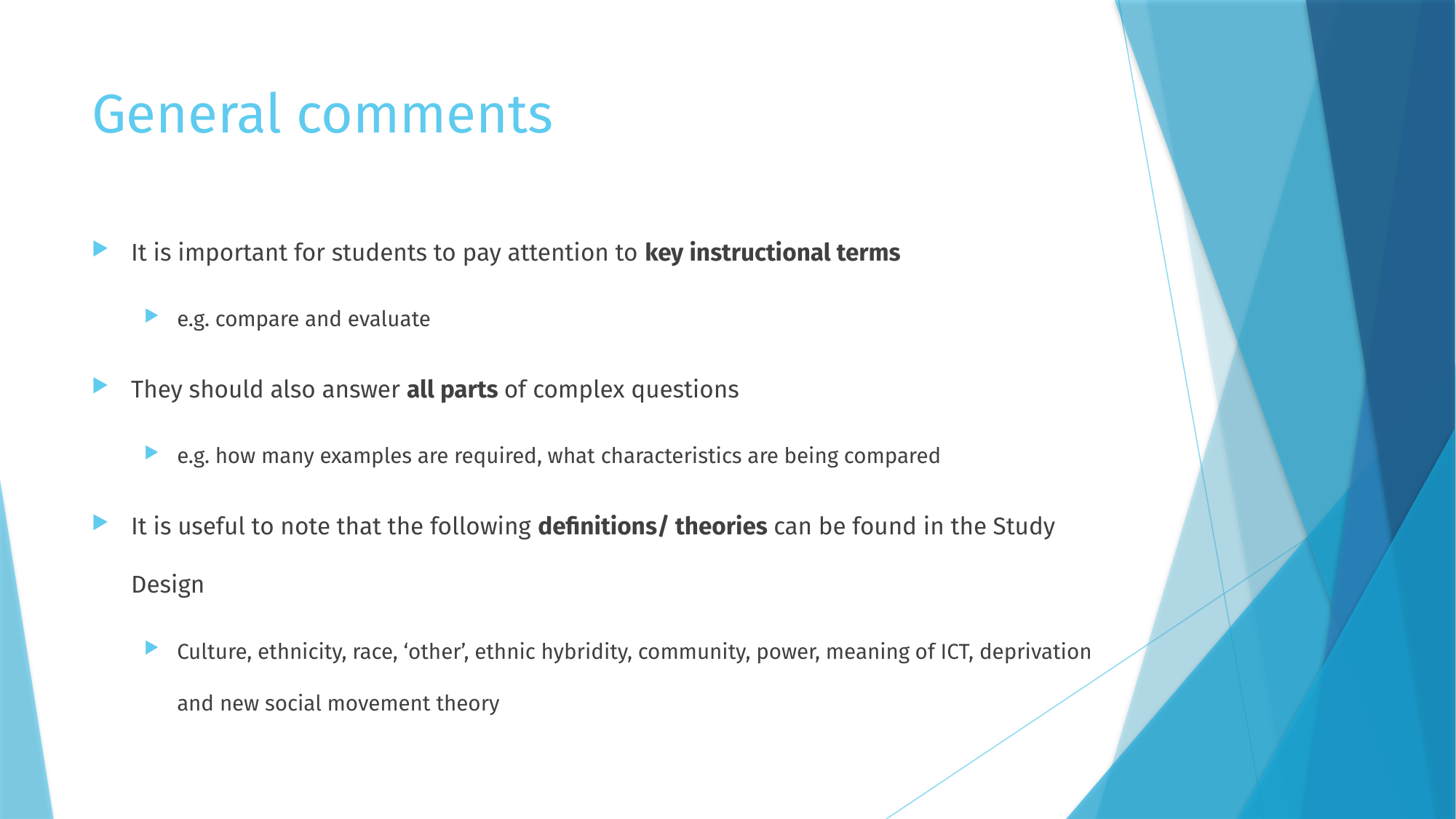

# General comments
It is important for students to pay attention to key instructional terms
e.g. compare and evaluate
They should also answer all parts of complex questions
e.g. how many examples are required, what characteristics are being compared
It is useful to note that the following definitions/ theories can be found in the Study Design
Culture, ethnicity, race, ‘other’, ethnic hybridity, community, power, meaning of ICT, deprivation and new social movement theory